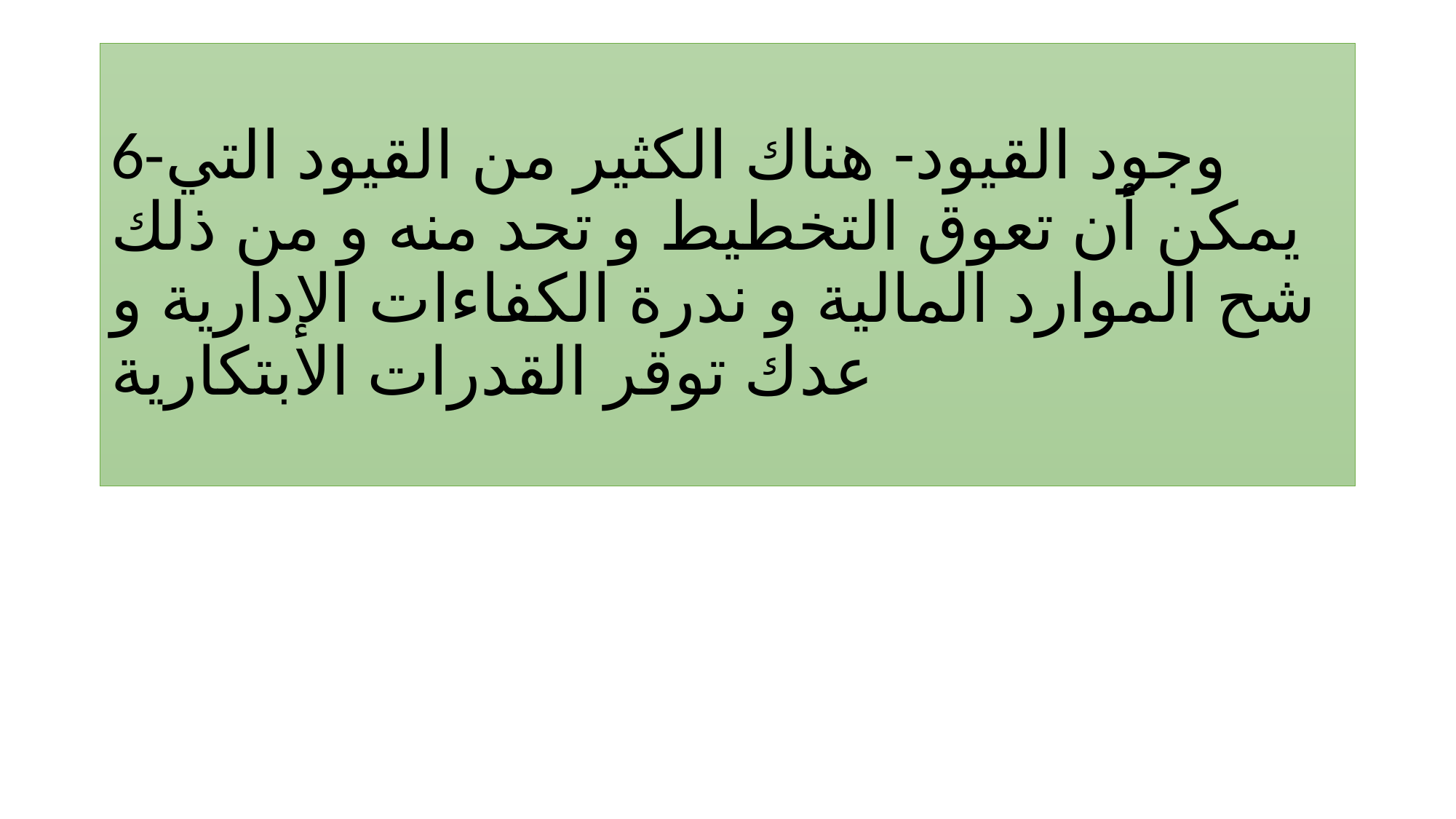

# 6-وجود القيود- هناك الكثير من القيود التي يمكن أن تعوق التخطيط و تحد منه و من ذلك شح الموارد المالية و ندرة الكفاءات الإدارية و عدك توقر القدرات الابتكارية